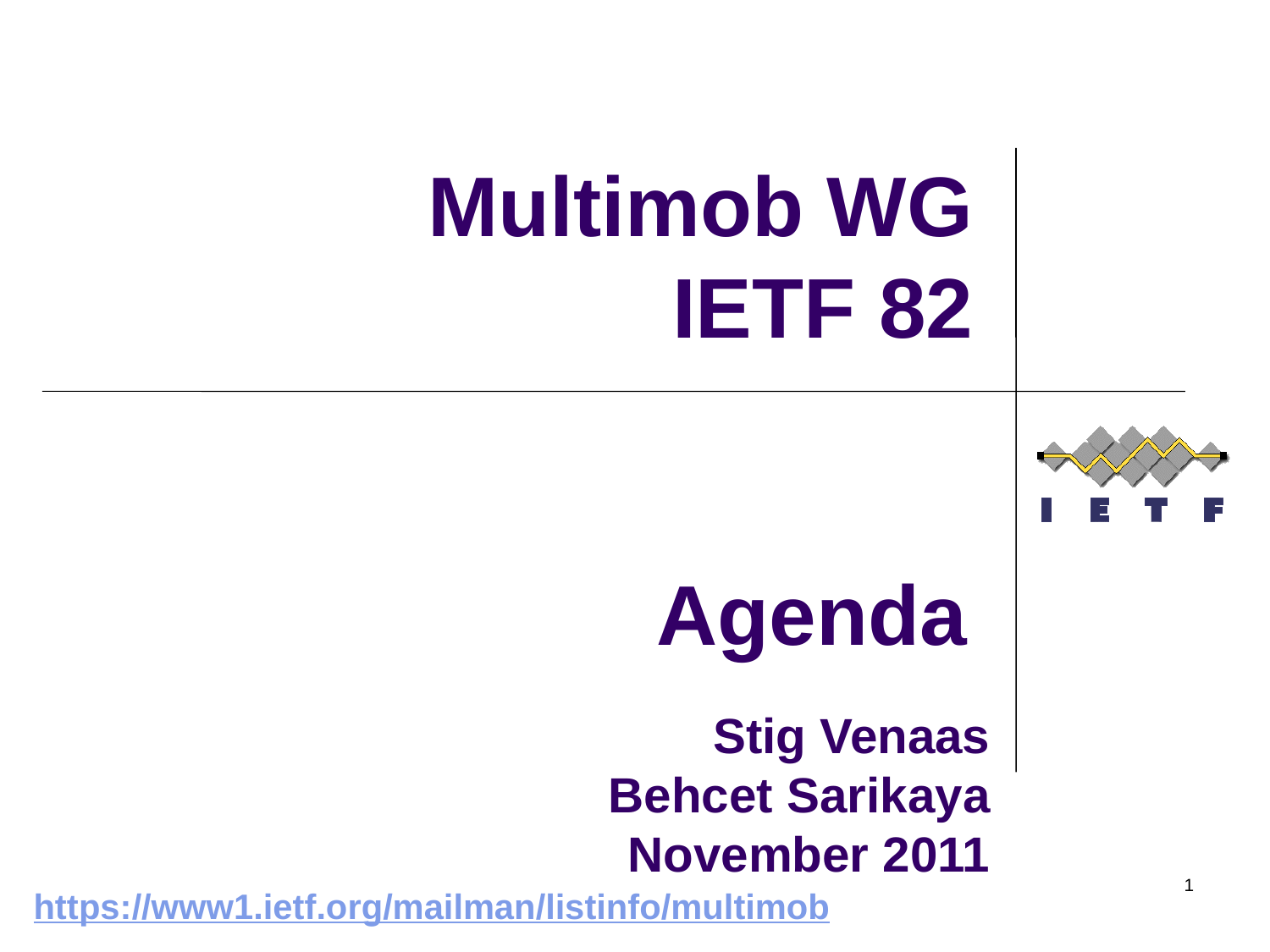

Multimob WG
IETF 82
Agenda
 Stig Venaas
Behcet Sarikaya
November 2011
1
https://www1.ietf.org/mailman/listinfo/multimob